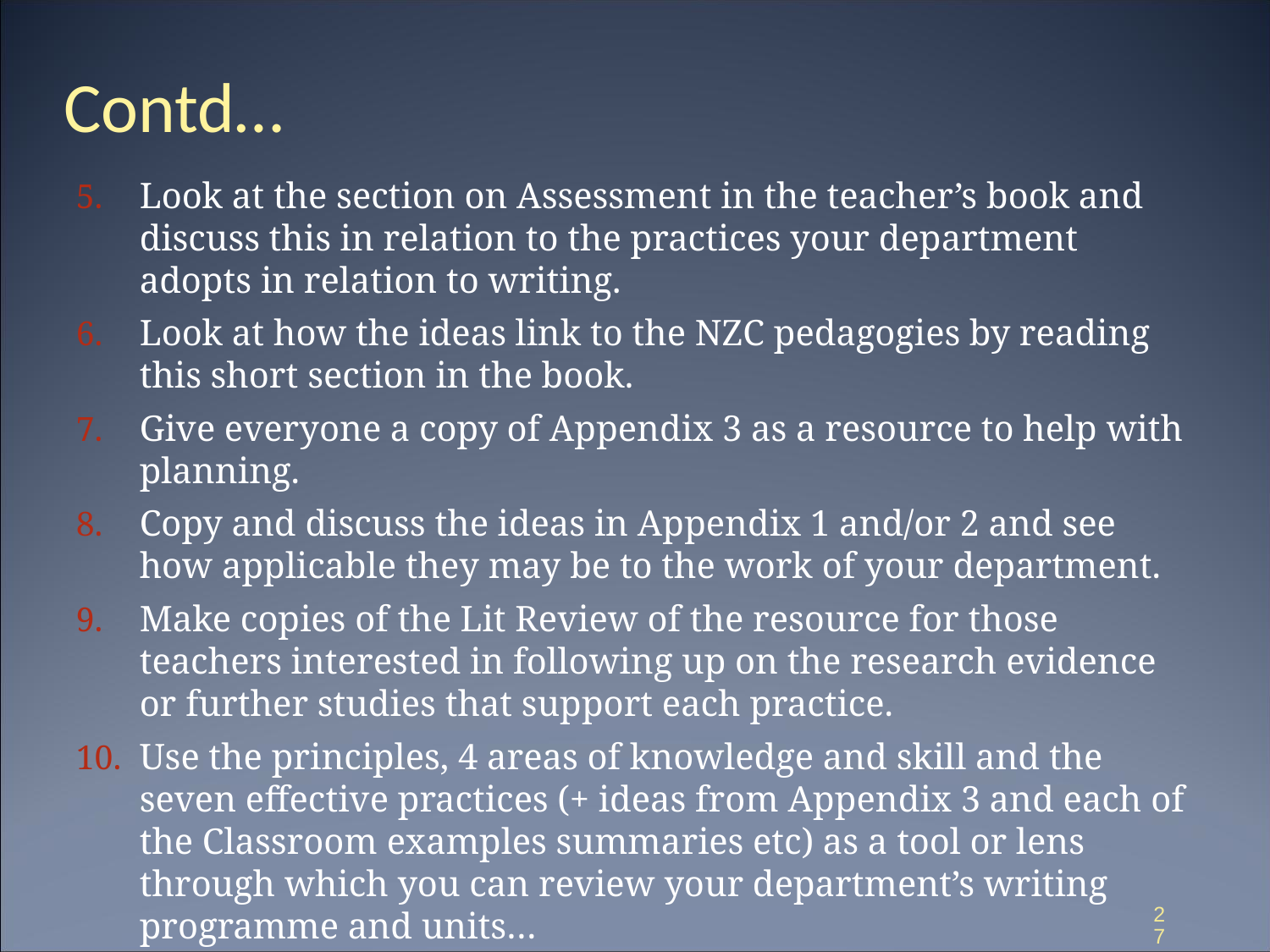

# Contd…
Look at the section on Assessment in the teacher’s book and discuss this in relation to the practices your department adopts in relation to writing.
Look at how the ideas link to the NZC pedagogies by reading this short section in the book.
Give everyone a copy of Appendix 3 as a resource to help with planning.
Copy and discuss the ideas in Appendix 1 and/or 2 and see how applicable they may be to the work of your department.
Make copies of the Lit Review of the resource for those teachers interested in following up on the research evidence or further studies that support each practice.
Use the principles, 4 areas of knowledge and skill and the seven effective practices (+ ideas from Appendix 3 and each of the Classroom examples summaries etc) as a tool or lens through which you can review your department’s writing programme and units…

27